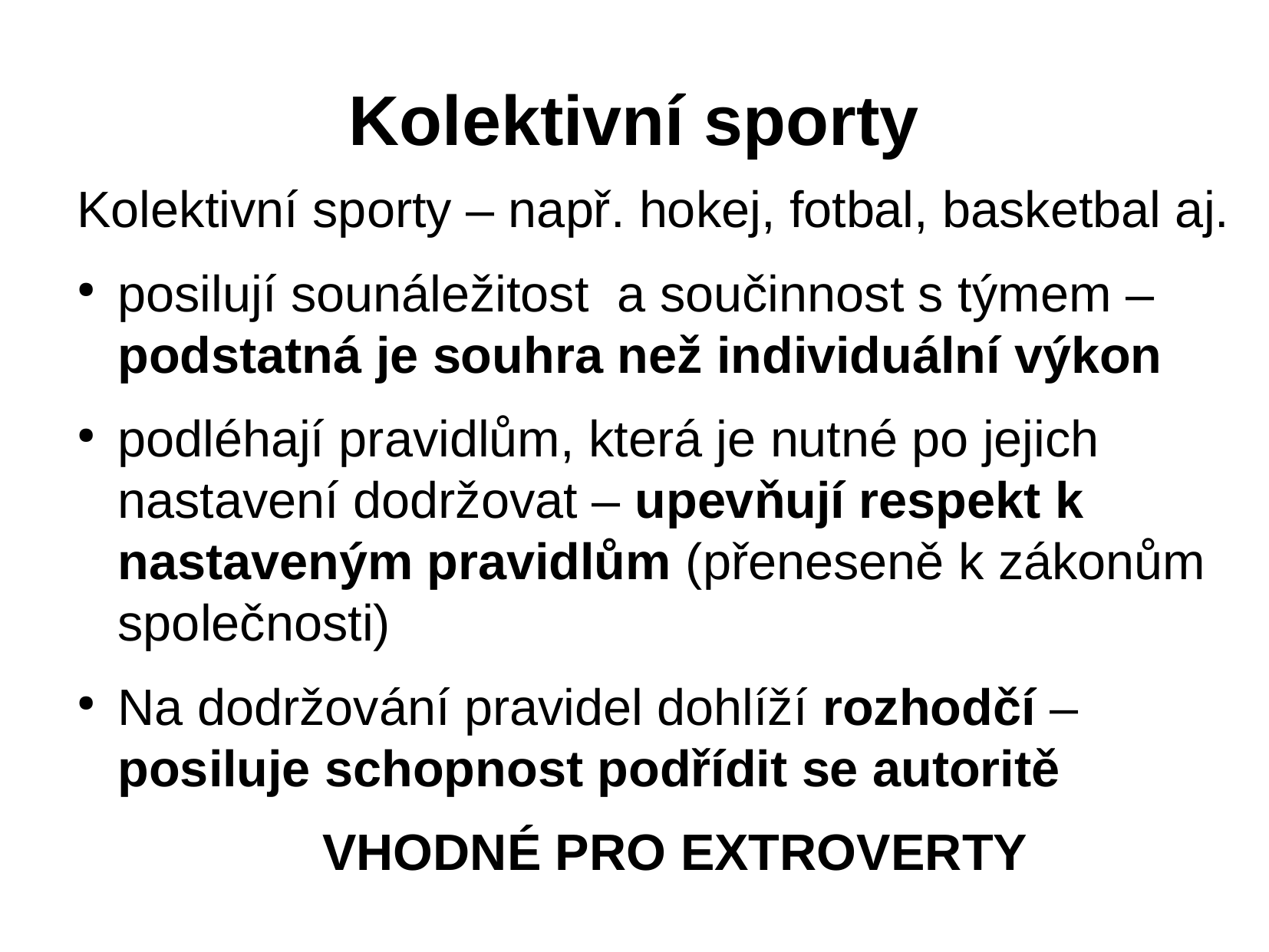

# Kolektivní sporty
Kolektivní sporty – např. hokej, fotbal, basketbal aj.
posilují sounáležitost  a součinnost s týmem – podstatná je souhra než individuální výkon
podléhají pravidlům, která je nutné po jejich nastavení dodržovat – upevňují respekt k nastaveným pravidlům (přeneseně k zákonům společnosti)
Na dodržování pravidel dohlíží rozhodčí – posiluje schopnost podřídit se autoritě
	VHODNÉ PRO EXTROVERTY